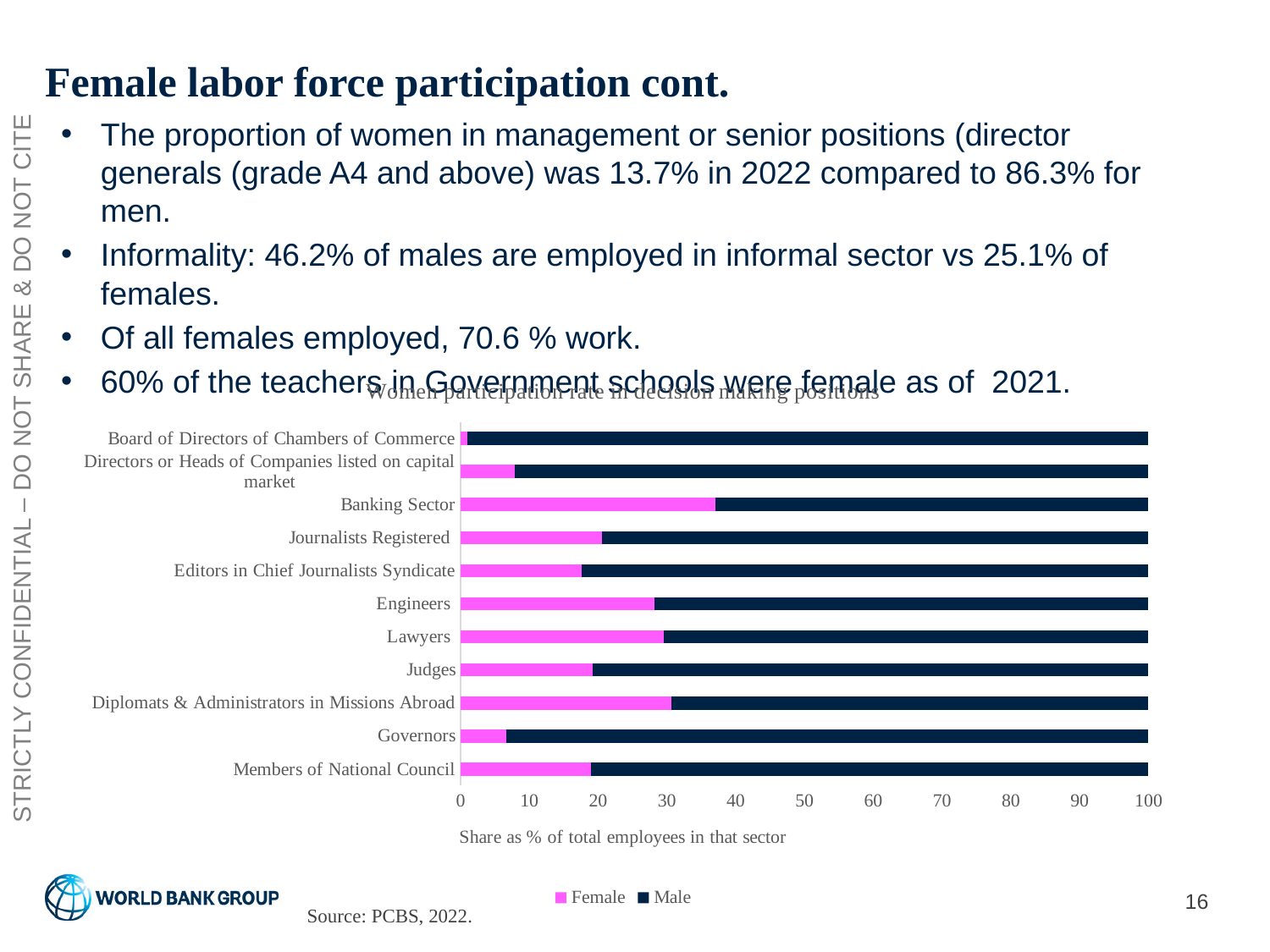

# Female labor force participation cont.
The proportion of women in management or senior positions (director generals (grade A4 and above) was 13.7% in 2022 compared to 86.3% for men.
Informality: 46.2% of males are employed in informal sector vs 25.1% of females.
Of all females employed, 70.6 % work.
60% of the teachers in Government schools were female as of  2021.

STRICTLY CONFIDENTIAL – DO NOT SHARE & DO NOT CITE

### Chart: Women participation rate in decision making positions

| Category | Female | Male |
|---|---|---|
| Members of National Council | 18.9 | 81.1 |
| Governors | 6.7 | 93.3 |
| Diplomats & Administrators in Missions Abroad | 30.6 | 69.4 |
| Judges | 19.2 | 80.8 |
| Lawyers  | 29.5 | 70.5 |
| Engineers  | 28.2 | 71.8 |
| Editors in Chief Journalists Syndicate | 17.6 | 82.4 |
| Journalists Registered  | 20.5 | 79.5 |
| Banking Sector | 37.0 | 63.0 |
| Directors or Heads of Companies listed on capital market | 7.9 | 92.1 |
| Board of Directors of Chambers of Commerce | 1.0 | 99.0 |
16
Source: PCBS, 2022.